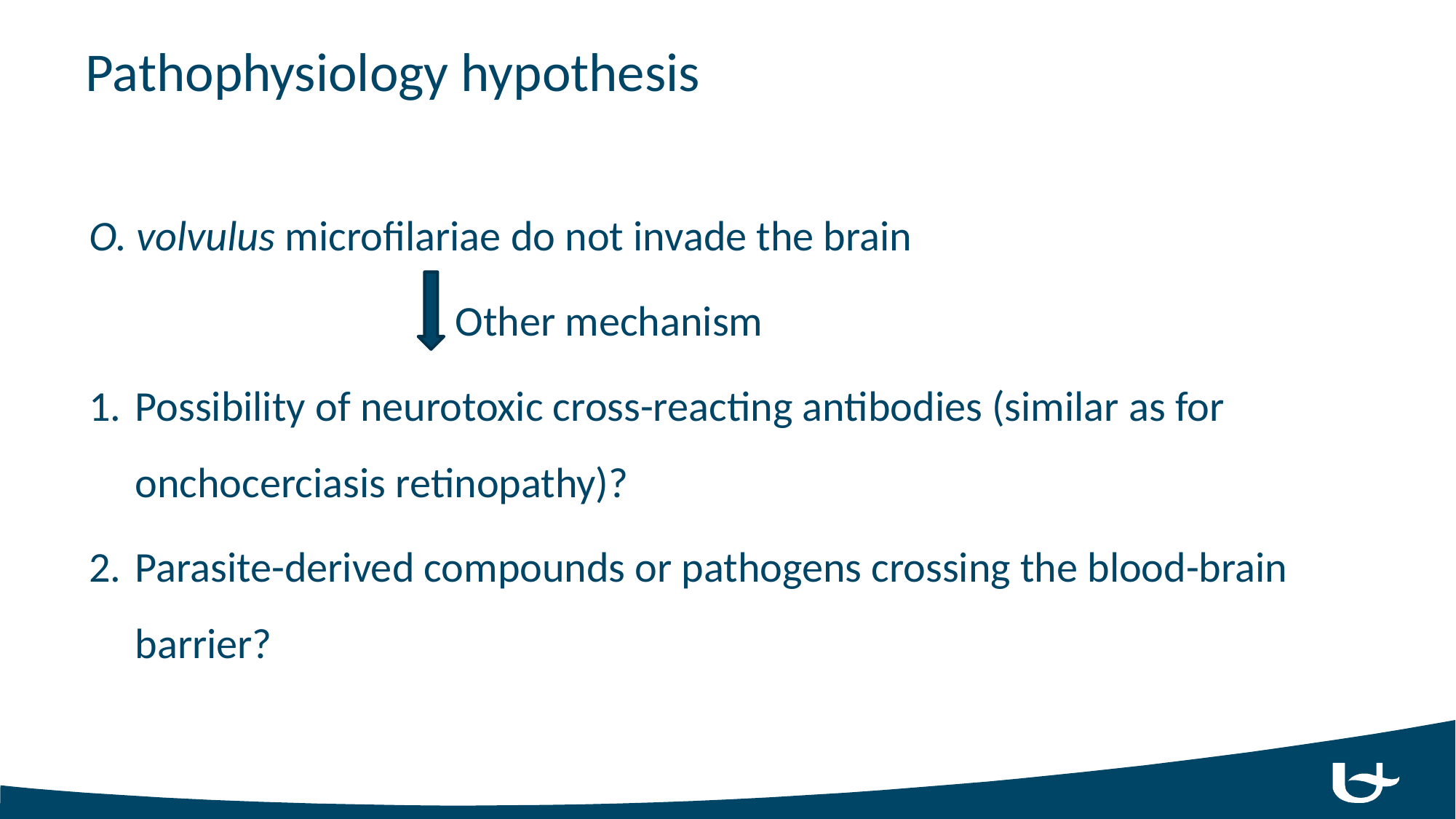

# Pathophysiology hypothesis
O. volvulus microfilariae do not invade the brain
                                      Other mechanism
Possibility of neurotoxic cross-reacting antibodies (similar as for onchocerciasis retinopathy)?
Parasite-derived compounds or pathogens crossing the blood-brain barrier?